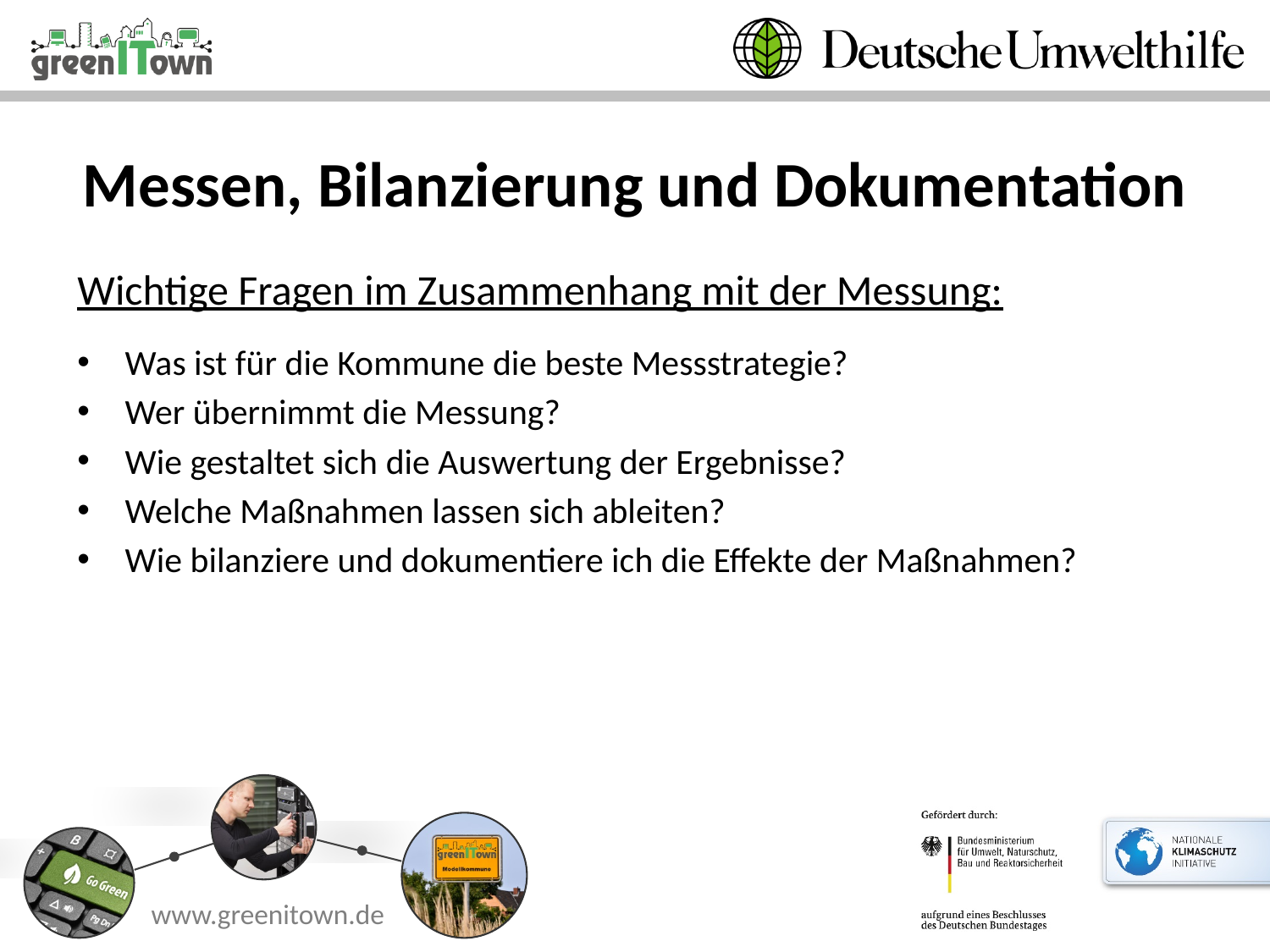

# Messen, Bilanzierung und Dokumentation
Wichtige Fragen im Zusammenhang mit der Messung:

Was ist für die Kommune die beste Messstrategie?
Wer übernimmt die Messung?
Wie gestaltet sich die Auswertung der Ergebnisse?
Welche Maßnahmen lassen sich ableiten?
Wie bilanziere und dokumentiere ich die Effekte der Maßnahmen?